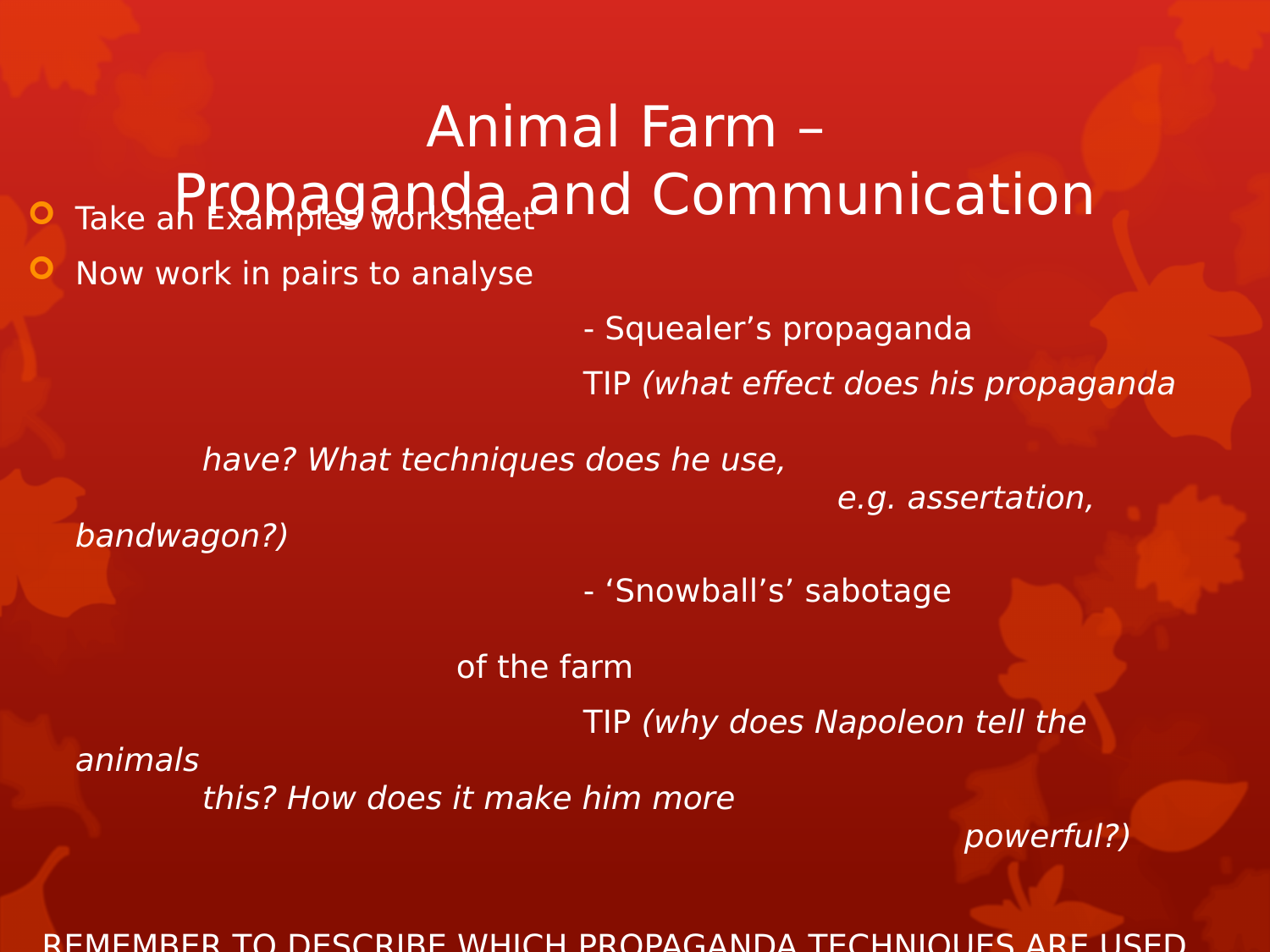

# Animal Farm – Propaganda and Communication
Take an Examples worksheet
Now work in pairs to analyse
					- Squealer’s propaganda
					TIP (what effect does his propaganda 									have? What techniques does he use, 									e.g. assertation, bandwagon?)
					- ‘Snowball’s’ sabotage 													of the farm
					TIP (why does Napoleon tell the animals 								this? How does it make him more 										powerful?)

REMEMBER TO DESCRIBE WHICH PROPAGANDA TECHNIQUES ARE USED